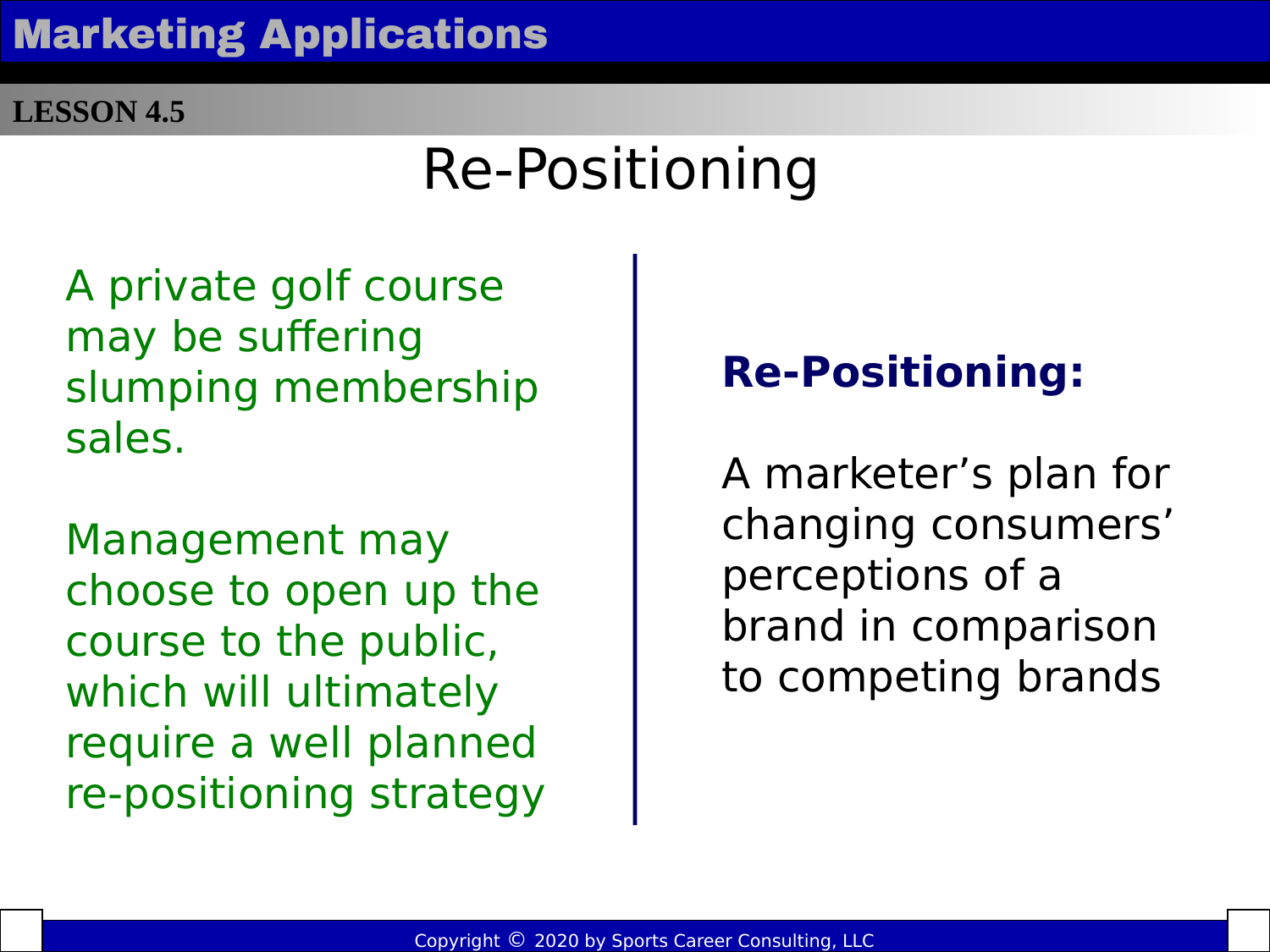

Marketing Applications
LESSON 4.5
 Re-Positioning

A private golf course may be suffering slumping membership sales.

Management may choose to open up the course to the public, which will ultimately require a well planned re-positioning strategy

Re-Positioning:

A marketer’s plan for changing consumers’ perceptions of a brand in comparison to competing brands
Copyright © 2020 by Sports Career Consulting, LLC